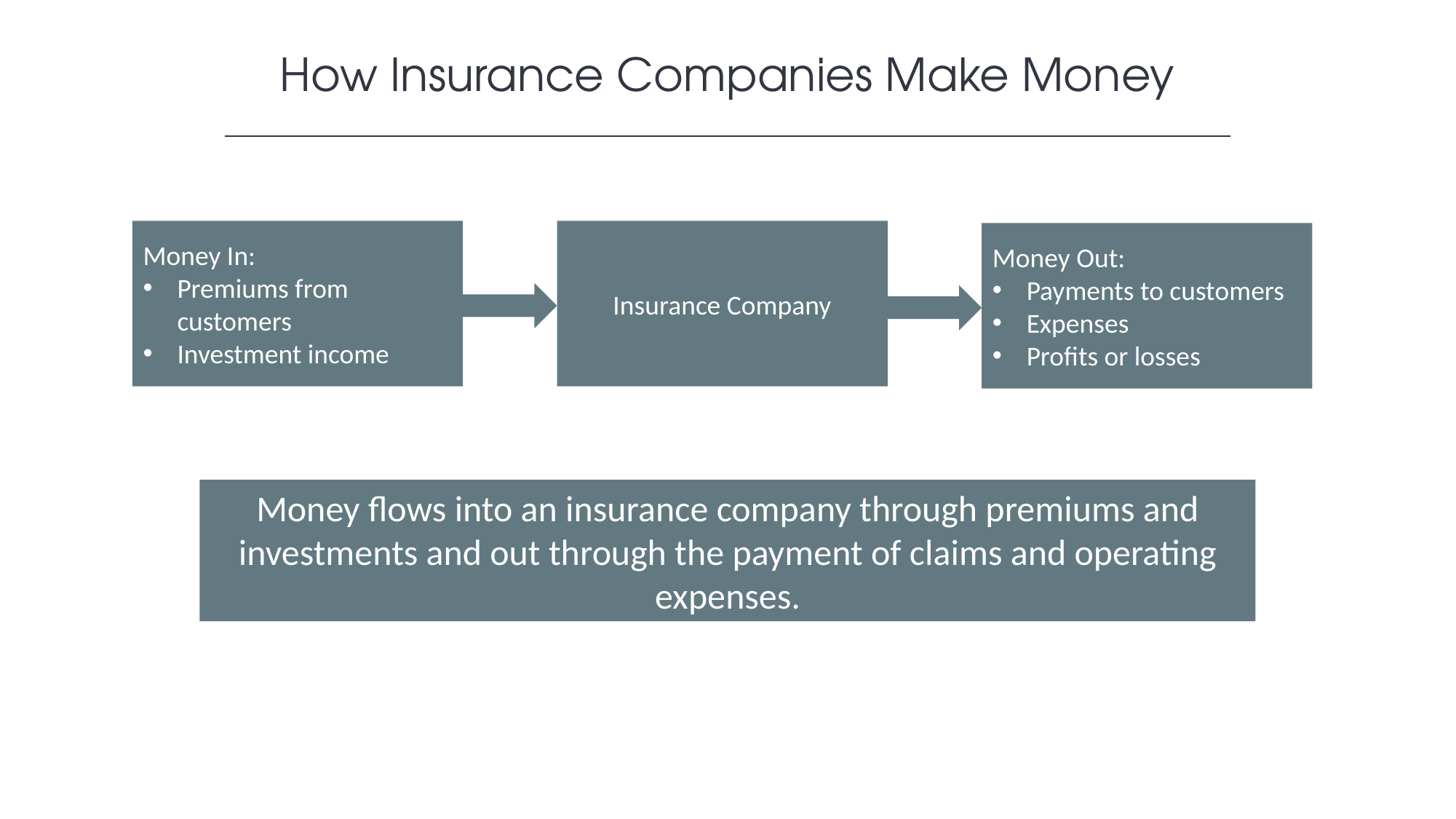

How Insurance Companies Make Money
Insurance Company
Money In:
Premiums from customers
Investment income
Money Out:
Payments to customers
Expenses
Profits or losses

Money flows into an insurance company through premiums and investments and out through the payment of claims and operating expenses.